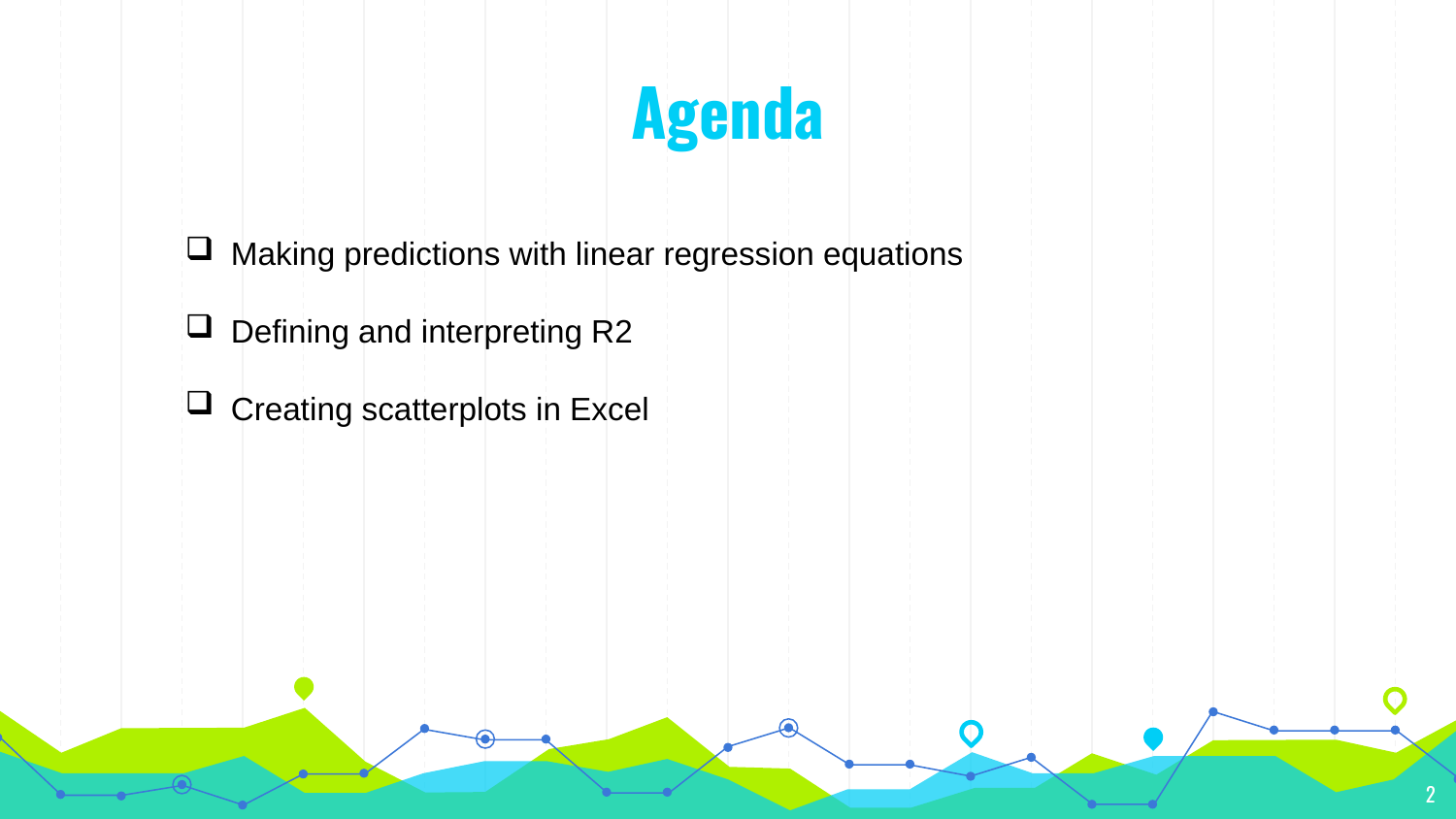

# Agenda
Making predictions with linear regression equations

Defining and interpreting R2

Creating scatterplots in Excel

2